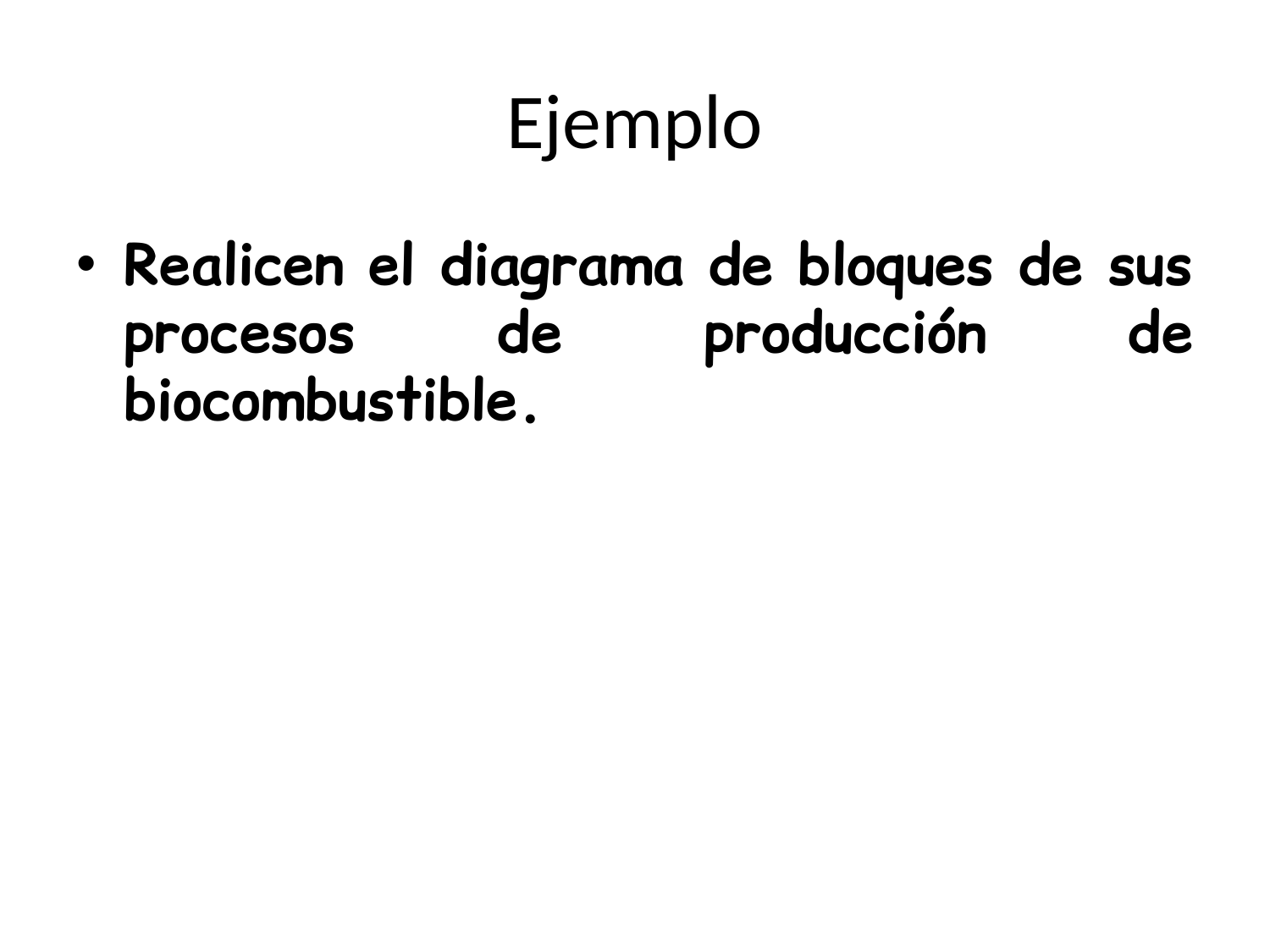

# Ejemplo
Realicen el diagrama de bloques de sus procesos de producción de biocombustible.